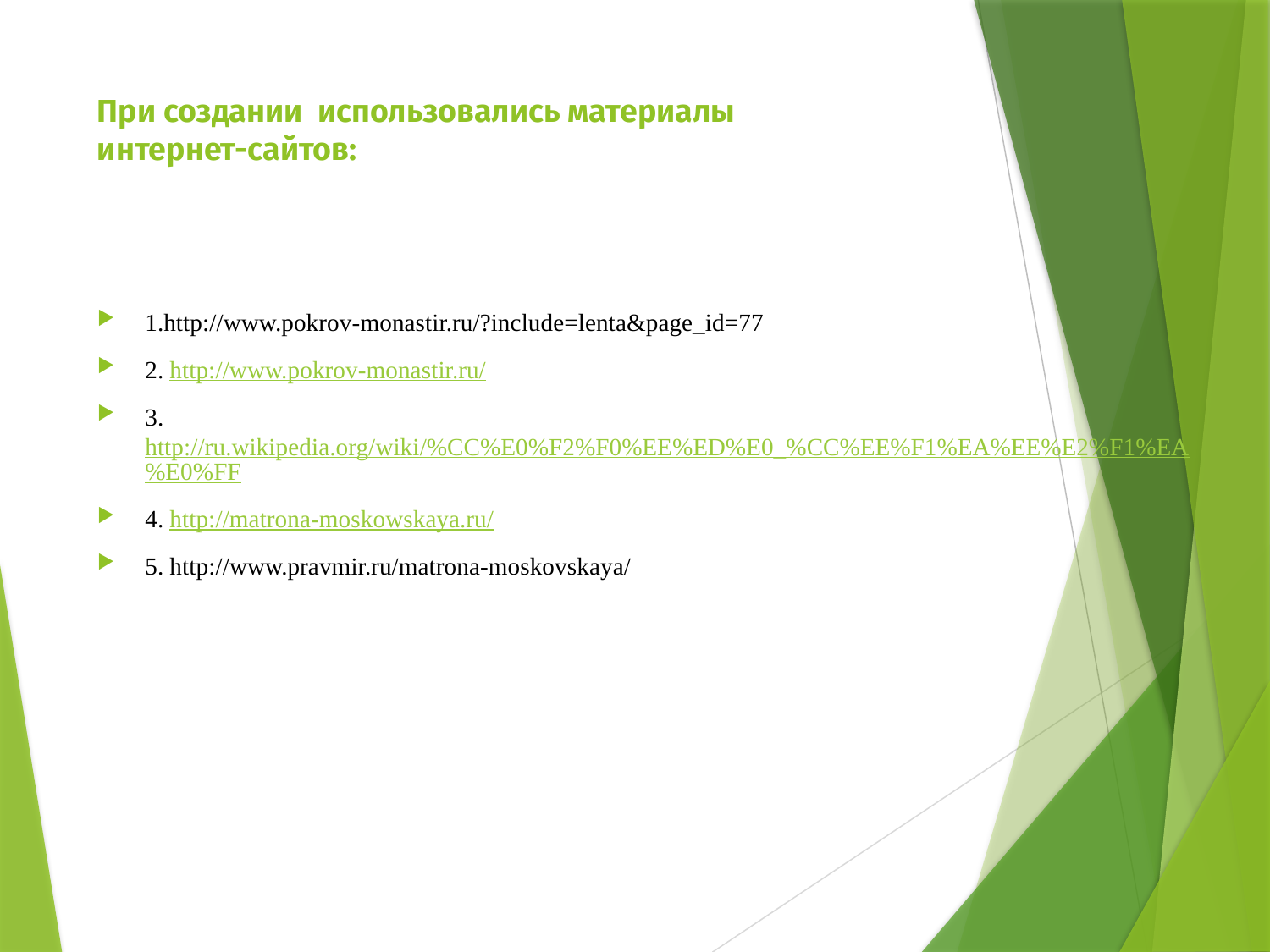

# При создании  использовались материалы                             интернет-сайтов:
1.http://www.pokrov-monastir.ru/?include=lenta&page_id=77
2. http://www.pokrov-monastir.ru/
3.http://ru.wikipedia.org/wiki/%CC%E0%F2%F0%EE%ED%E0_%CC%EE%F1%EA%EE%E2%F1%EA%E0%FF
4. http://matrona-moskowskaya.ru/
5. http://www.pravmir.ru/matrona-moskovskaya/